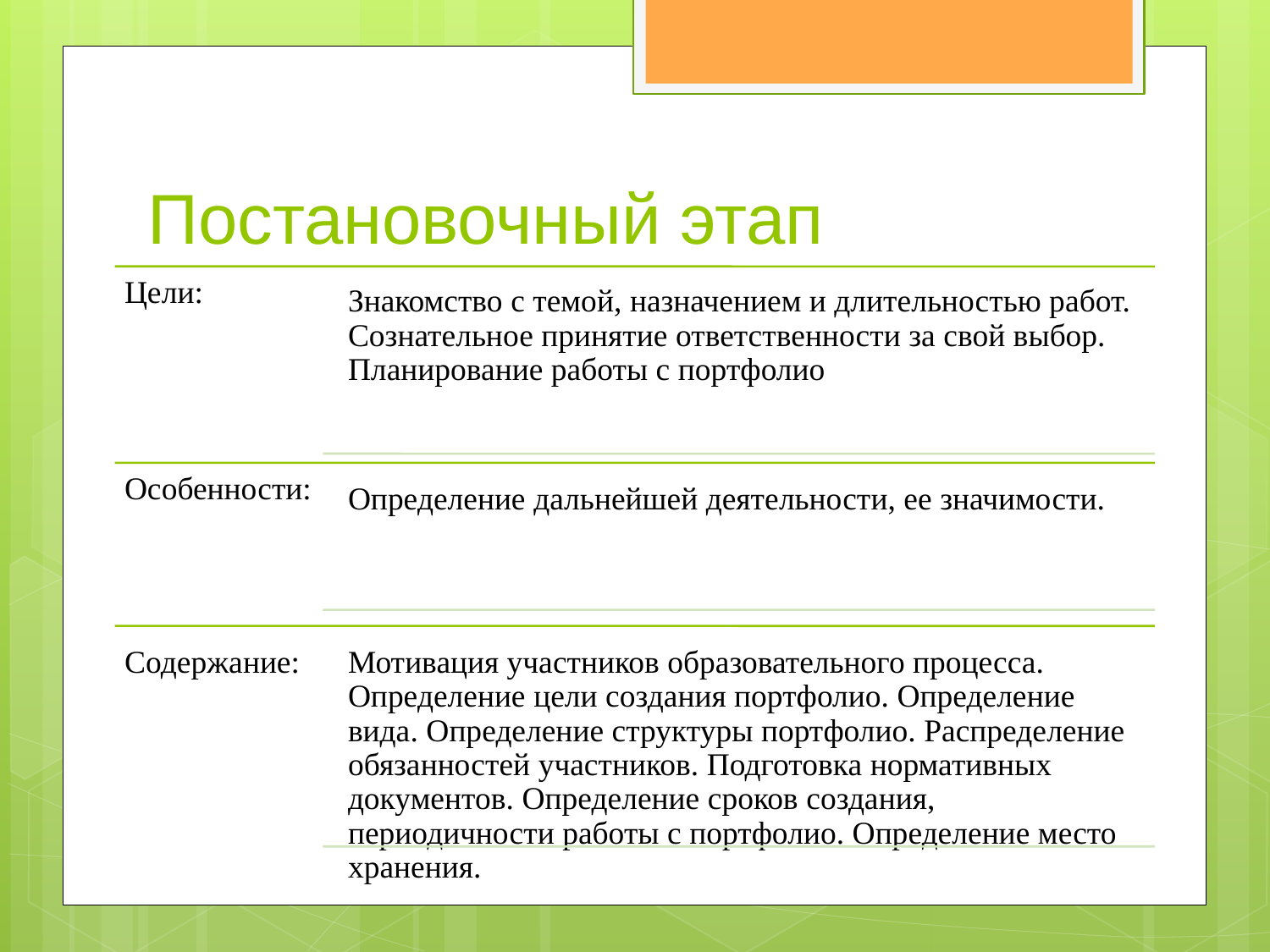

# Постановочный этап
Цели:
Знакомство с темой, назначением и длительностью работ. Сознательное принятие ответственности за свой выбор. Планирование работы с портфолио
Особенности:
Определение дальнейшей деятельности, ее значимости.
Содержание:
Мотивация участников образовательного процесса. Определение цели создания портфолио. Определение вида. Определение структуры портфолио. Распределение обязанностей участников. Подготовка нормативных документов. Определение сроков создания, периодичности работы с портфолио. Определение место хранения.